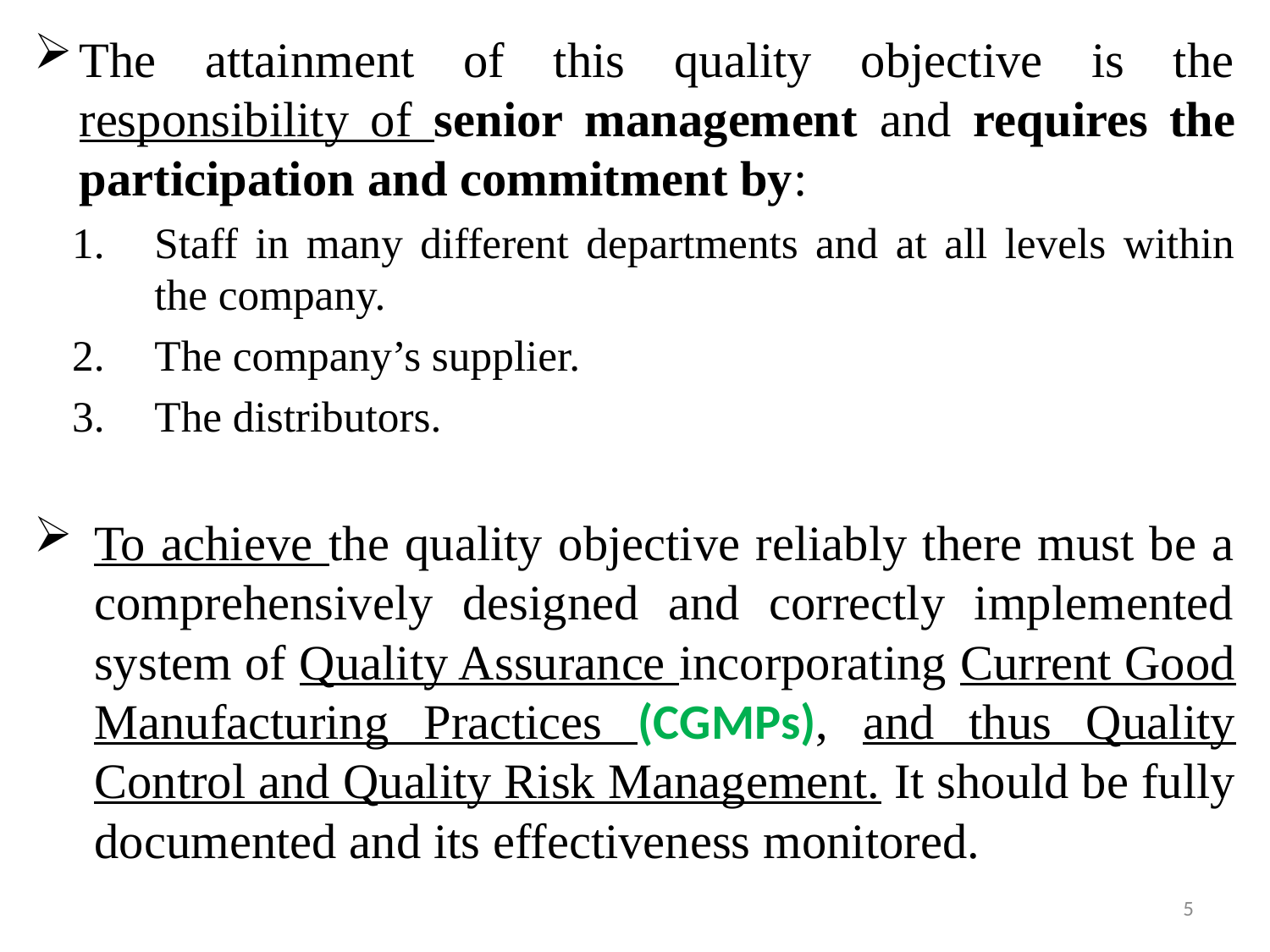

The attainment of this quality objective is the responsibility of senior management and requires the participation and commitment by:
Staff in many different departments and at all levels within the company.
The company’s supplier.
The distributors.

To achieve the quality objective reliably there must be a comprehensively designed and correctly implemented system of Quality Assurance incorporating Current Good Manufacturing Practices (CGMPs), and thus Quality Control and Quality Risk Management. It should be fully documented and its effectiveness monitored.
5